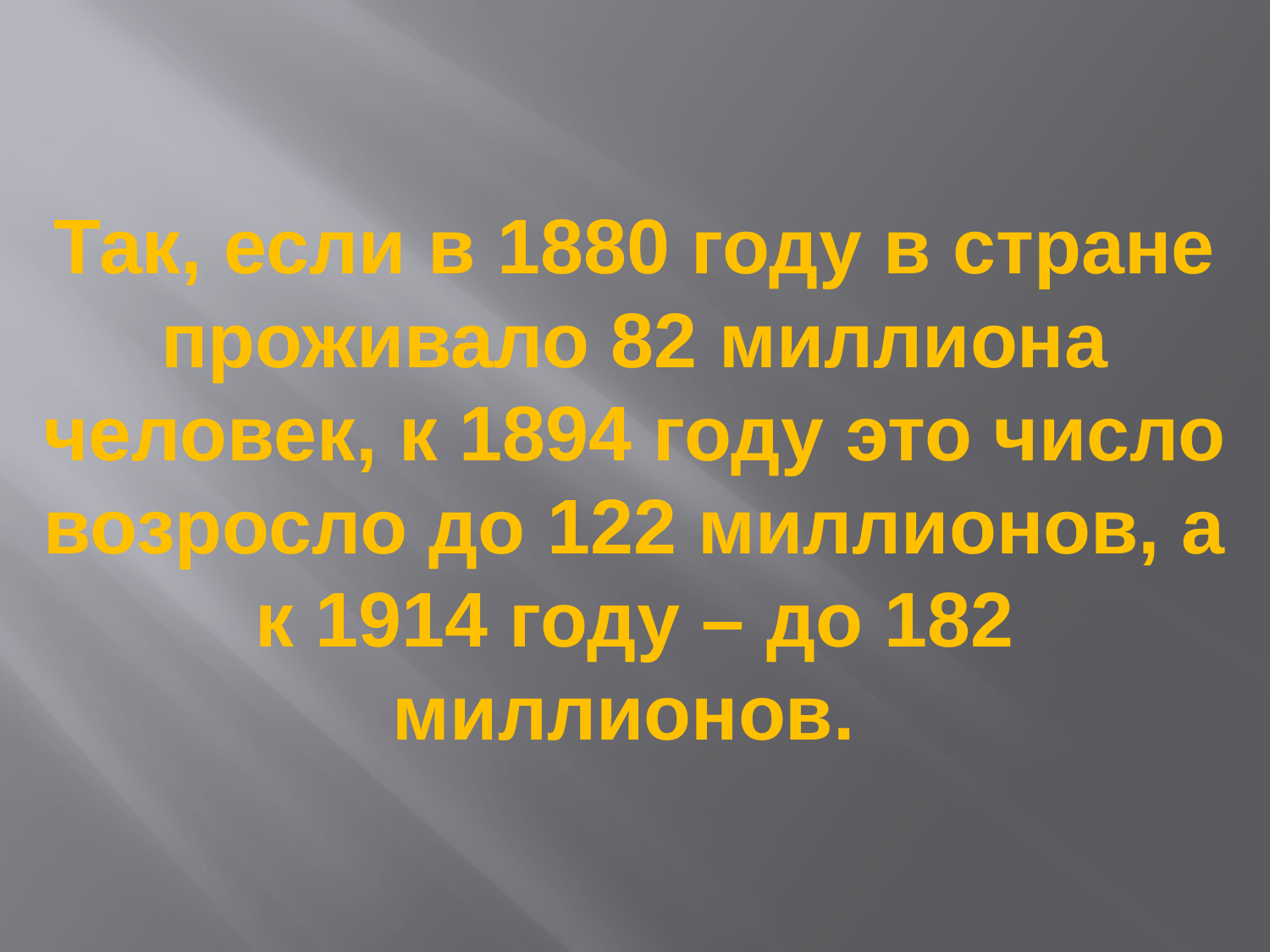

# Так, если в 1880 году в стране проживало 82 миллиона человек, к 1894 году это число возросло до 122 миллионов, а к 1914 году – до 182 миллионов.